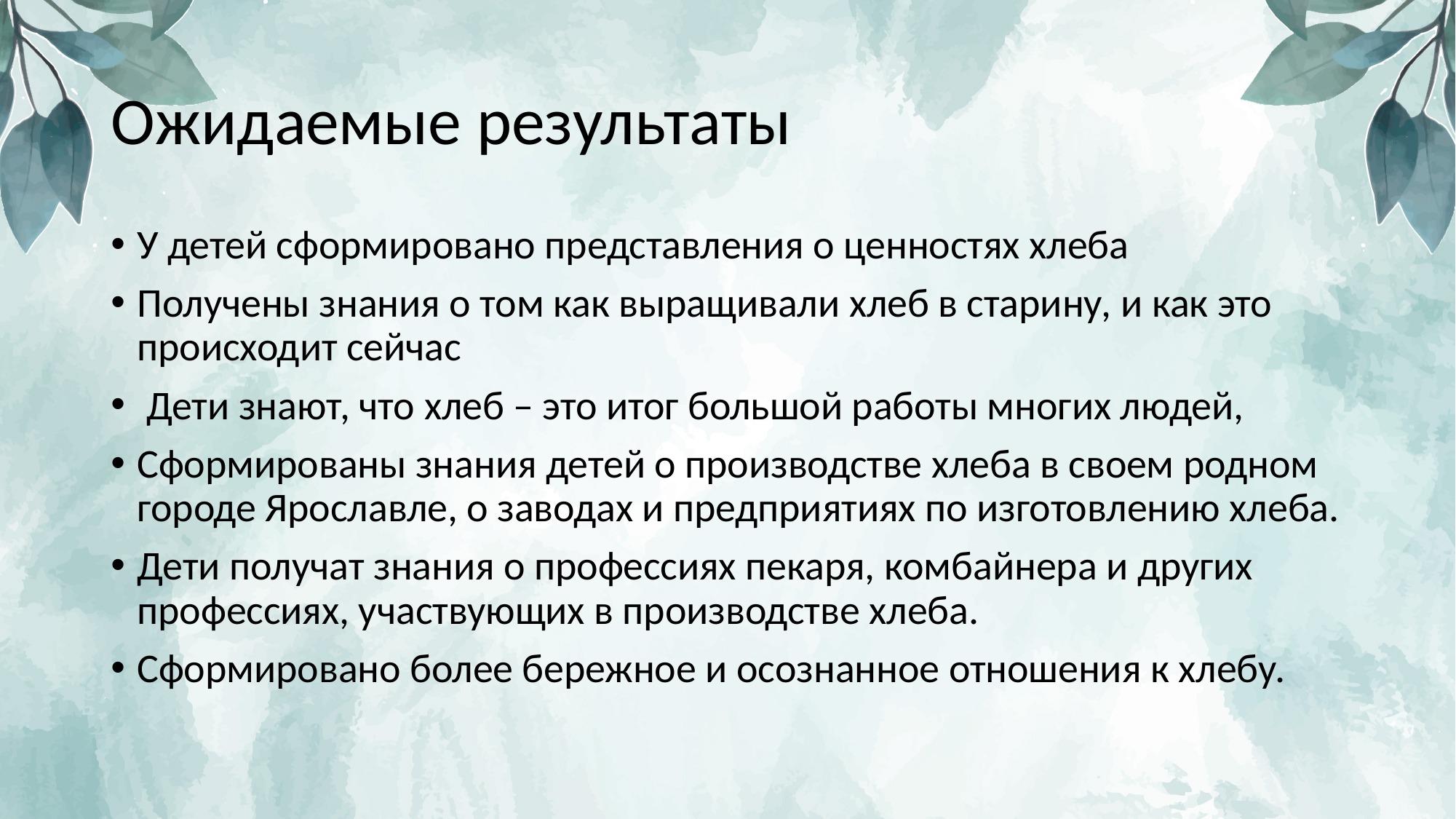

# Ожидаемые результаты
У детей сформировано представления о ценностях хлеба
Получены знания о том как выращивали хлеб в старину, и как это происходит сейчас
 Дети знают, что хлеб – это итог большой работы многих людей,
Сформированы знания детей о производстве хлеба в своем родном городе Ярославле, о заводах и предприятиях по изготовлению хлеба.
Дети получат знания о профессиях пекаря, комбайнера и других профессиях, участвующих в производстве хлеба.
Сформировано более бережное и осознанное отношения к хлебу.